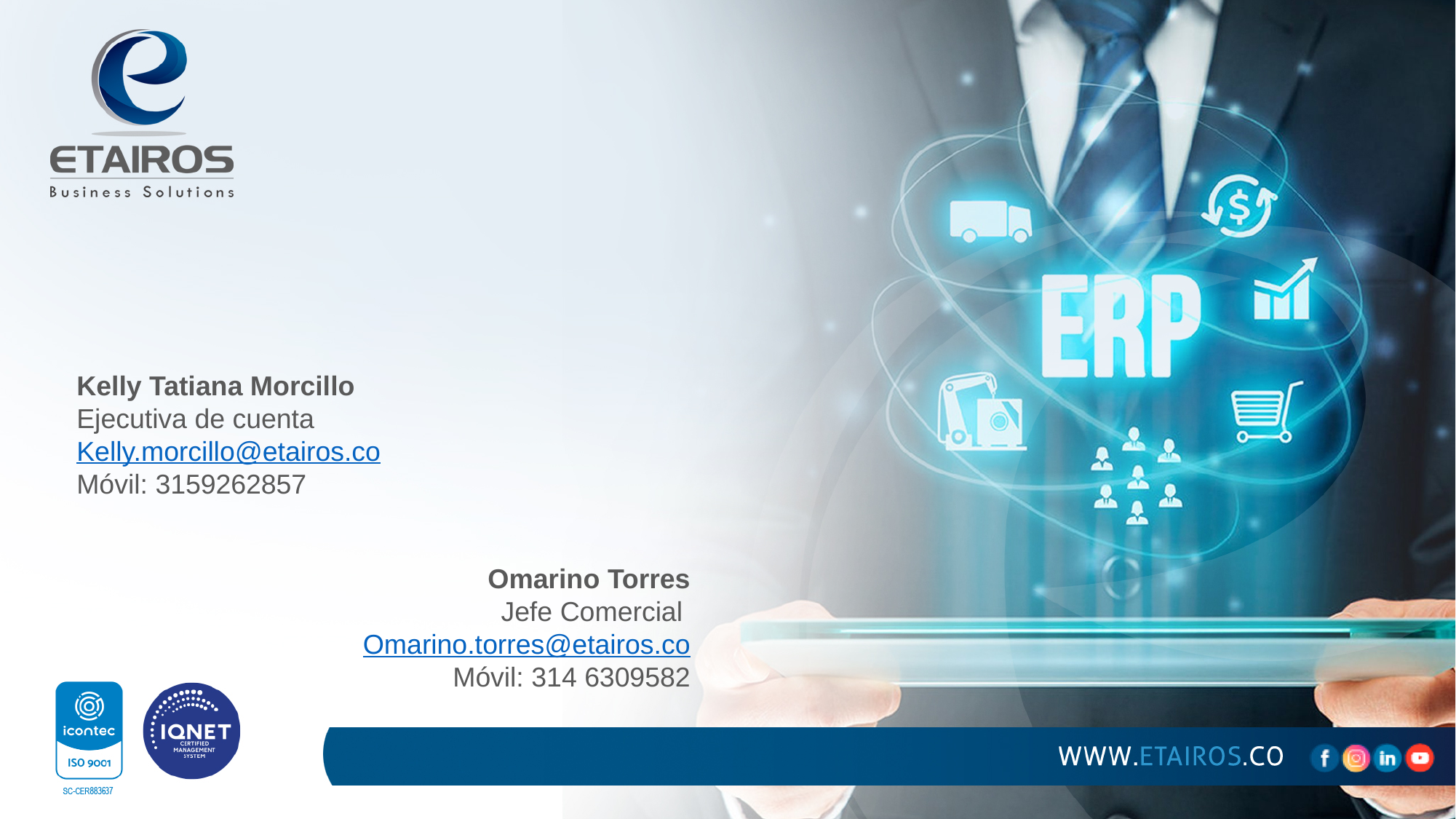

Kelly Tatiana Morcillo​​
Ejecutiva de cuenta ​​
Kelly.morcillo@etairos.co​​
Móvil: 3159262857​​
Omarino Torres​​
Jefe Comercial ​​
Omarino.torres@etairos.co​​
Móvil: 314 6309582​​